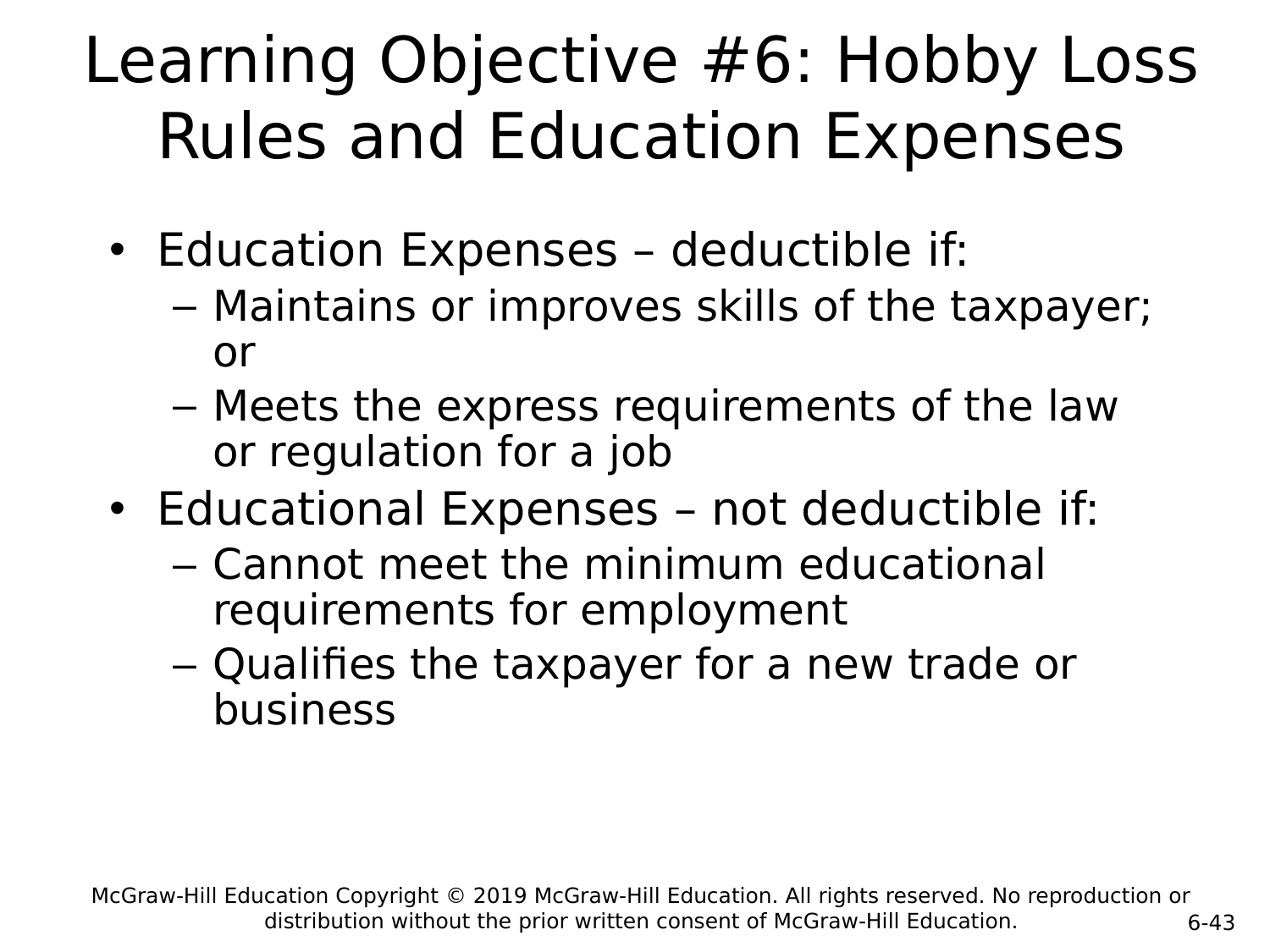

Learning Objective #6: Hobby Loss Rules and Education Expenses
Education Expenses – deductible if:
Maintains or improves skills of the taxpayer; or
Meets the express requirements of the law or regulation for a job
Educational Expenses – not deductible if:
Cannot meet the minimum educational requirements for employment
Qualifies the taxpayer for a new trade or business
McGraw-Hill Education Copyright © 2019 McGraw-Hill Education. All rights reserved. No reproduction or distribution without the prior written consent of McGraw-Hill Education.
6-43